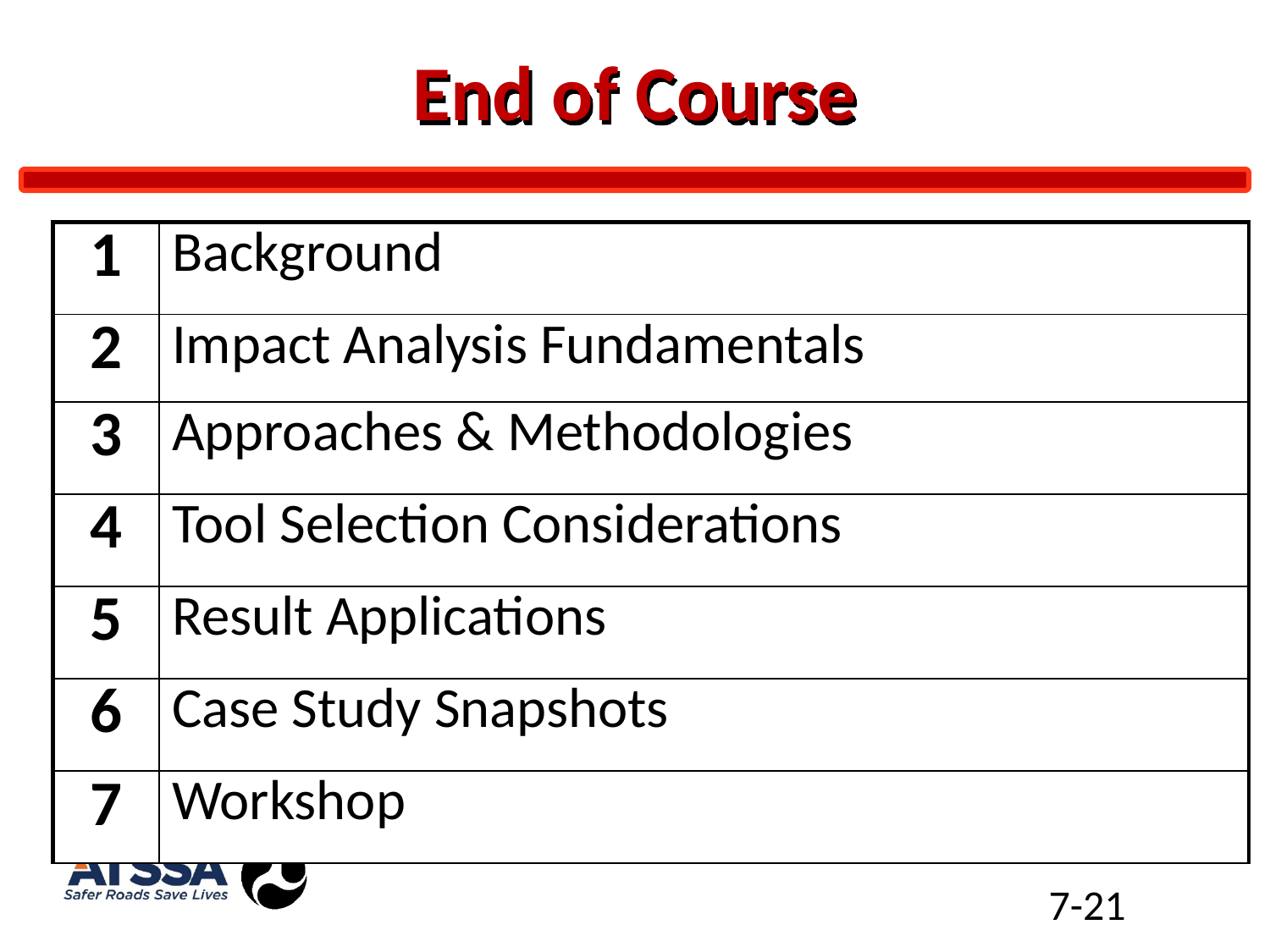

# End of Course
| 1 | Background |
| --- | --- |
| 2 | Impact Analysis Fundamentals |
| 3 | Approaches & Methodologies |
| 4 | Tool Selection Considerations |
| 5 | Result Applications |
| 6 | Case Study Snapshots |
| 7 | Workshop |